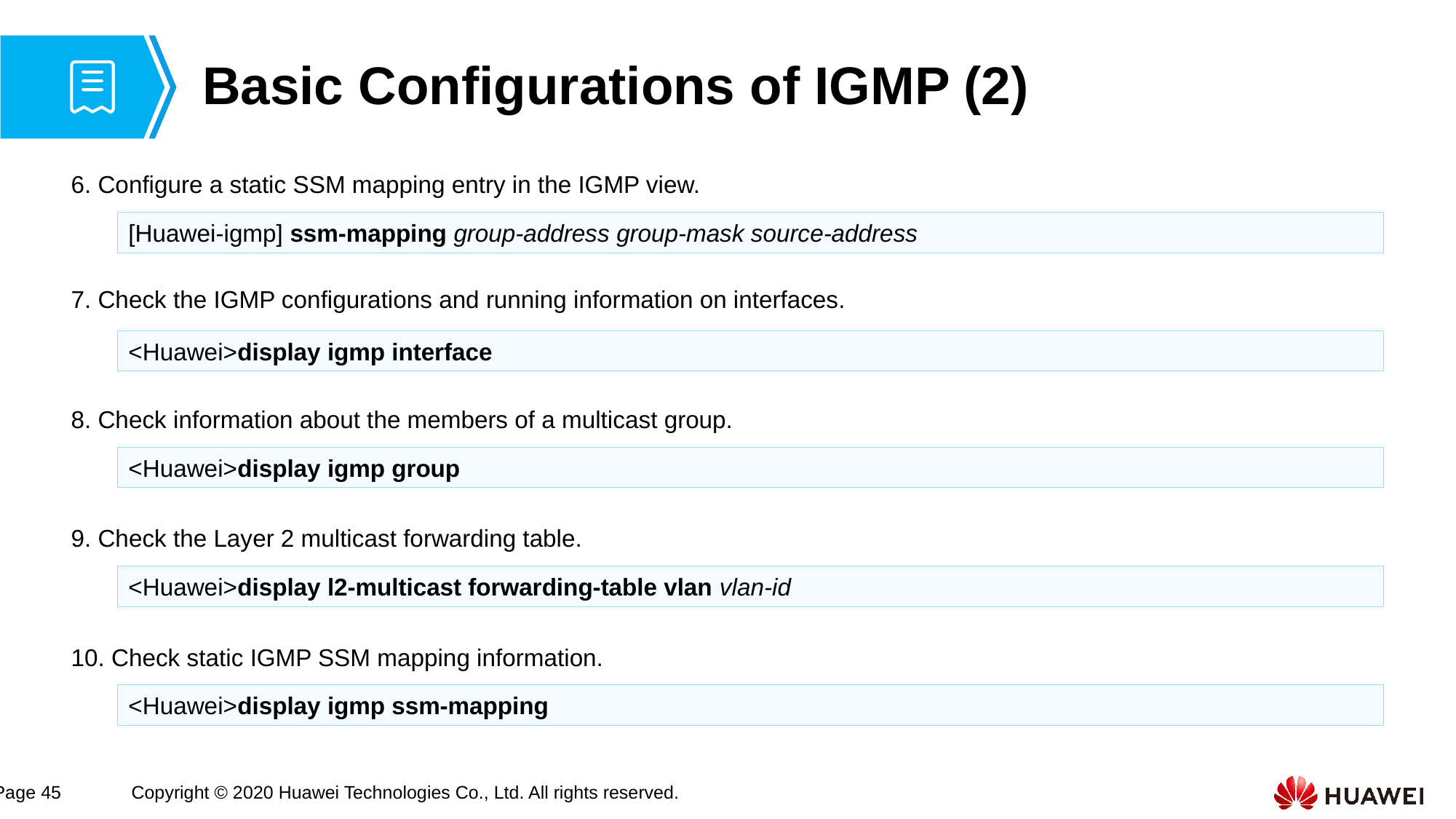

# Basic Configurations of IGMP (2)
6. Configure a static SSM mapping entry in the IGMP view.
[Huawei-igmp] ssm-mapping group-address group-mask source-address
7. Check the IGMP configurations and running information on interfaces.
<Huawei>display igmp interface
8. Check information about the members of a multicast group.
<Huawei>display igmp group
9. Check the Layer 2 multicast forwarding table.
<Huawei>display l2-multicast forwarding-table vlan vlan-id
10. Check static IGMP SSM mapping information.
<Huawei>display igmp ssm-mapping